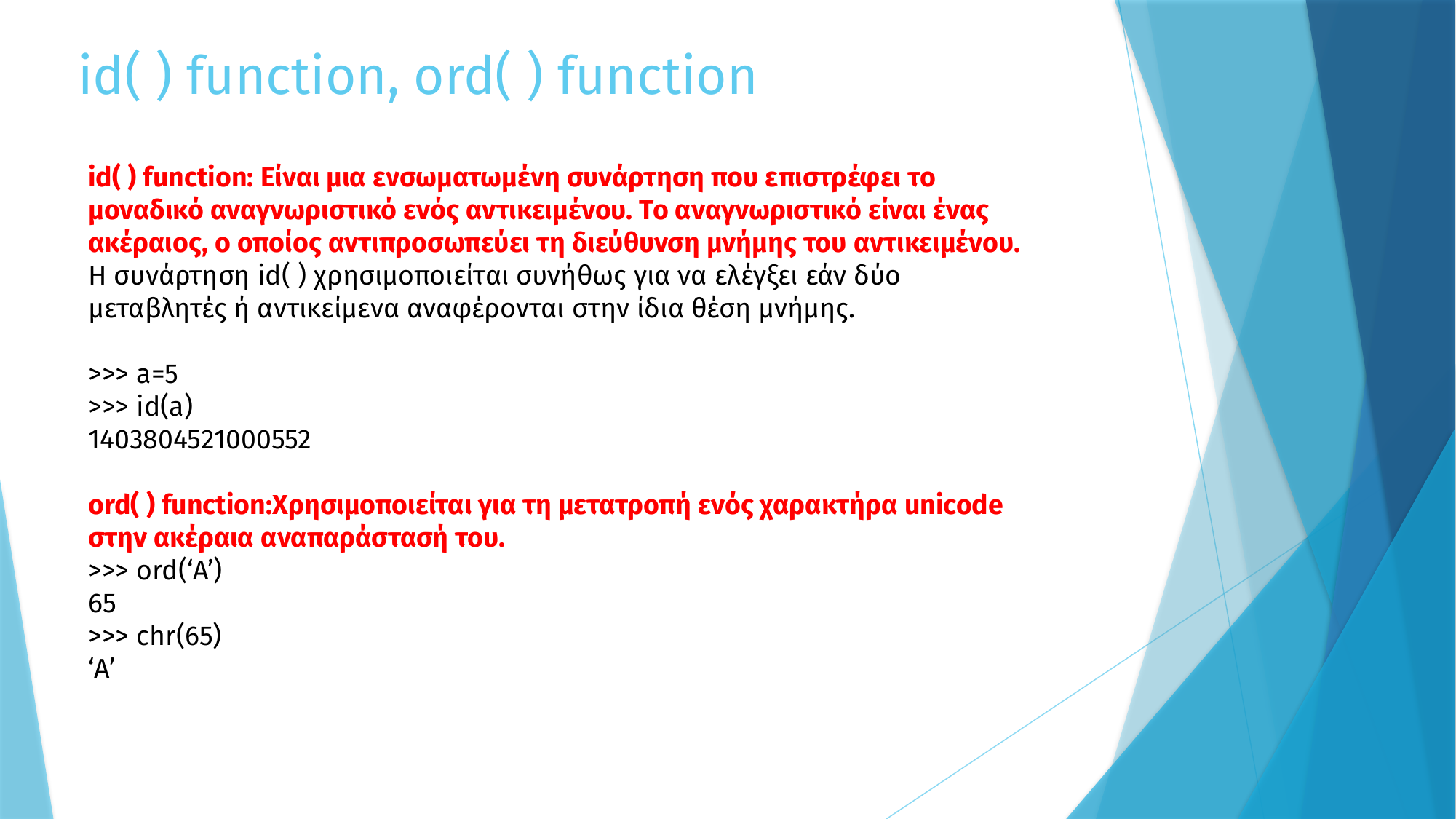

# id( ) function, ord( ) function
id( ) function: Είναι μια ενσωματωμένη συνάρτηση που επιστρέφει το μοναδικό αναγνωριστικό ενός αντικειμένου. Το αναγνωριστικό είναι ένας ακέραιος, ο οποίος αντιπροσωπεύει τη διεύθυνση μνήμης του αντικειμένου.
Η συνάρτηση id( ) χρησιμοποιείται συνήθως για να ελέγξει εάν δύο μεταβλητές ή αντικείμενα αναφέρονται στην ίδια θέση μνήμης.

>>> a=5
>>> id(a)
1403804521000552

ord( ) function:Χρησιμοποιείται για τη μετατροπή ενός χαρακτήρα unicode στην ακέραια αναπαράστασή του.
>>> ord(‘A’)
65
>>> chr(65)
‘A’